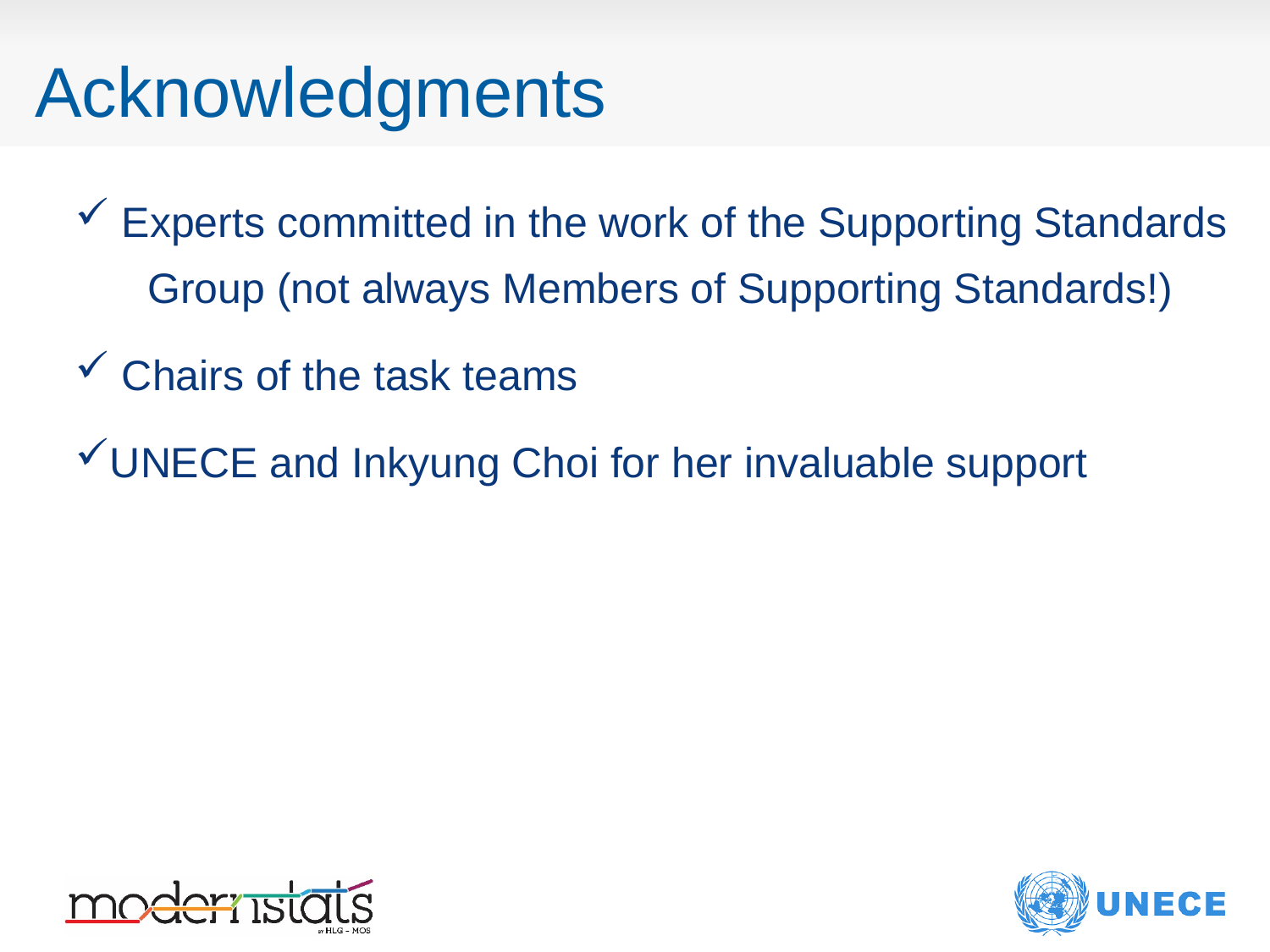

# Acknowledgments
 Experts committed in the work of the Supporting Standards     Group (not always Members of Supporting Standards!)
 Chairs of the task teams
UNECE and Inkyung Choi for her invaluable support